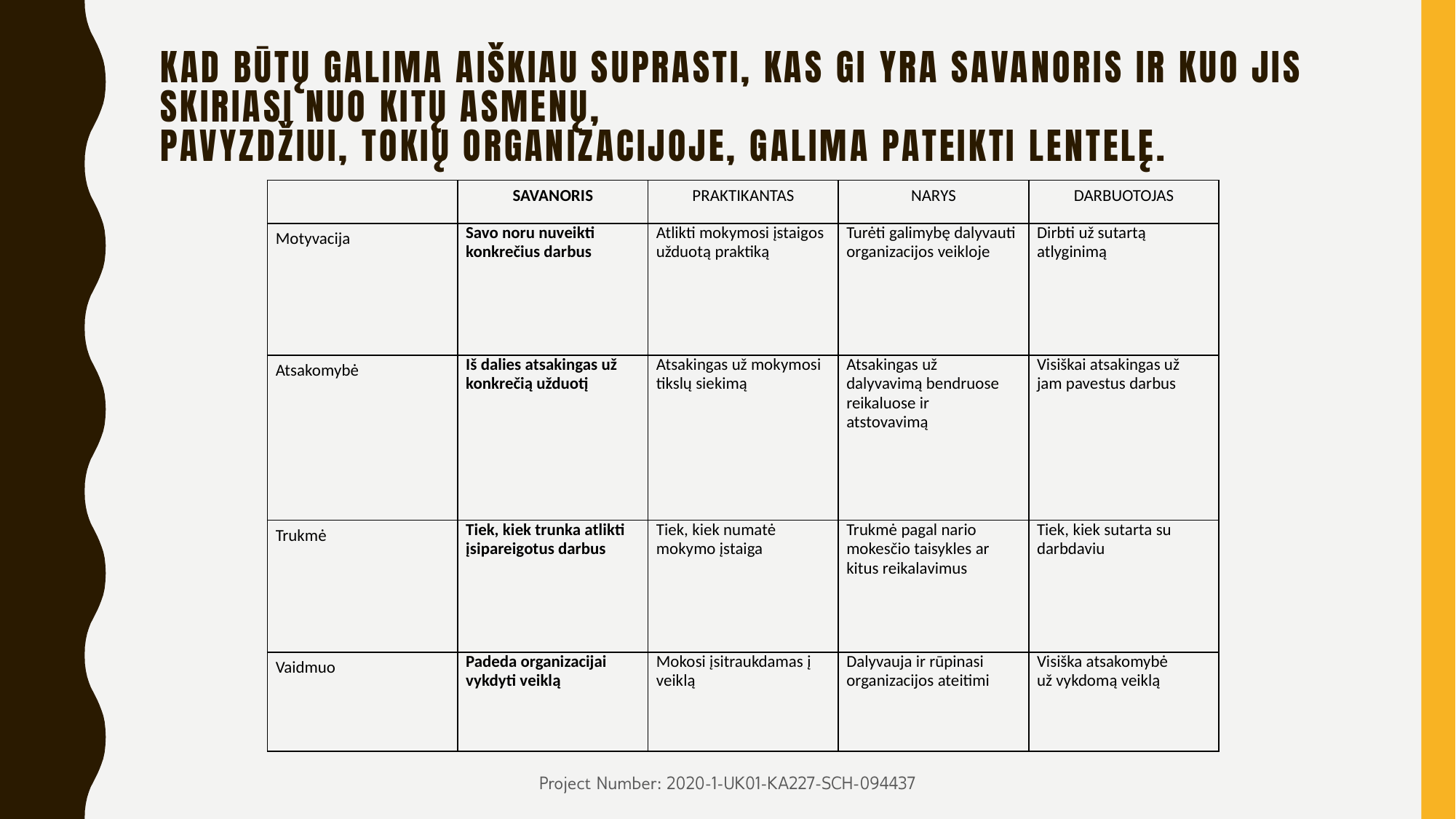

# Kad būtų galima aiškiau suprasti, kas gi yra savanoris ir kuo jis skiriasi nuo kitų asmenų, pavyzdžiui, tokių organizacijoje, galima pateikti lentelę.
|  | SAVANORIS | PRAKTIKANTAS | NARYS | DARBUOTOJAS |
| --- | --- | --- | --- | --- |
| Motyvacija | Savo noru nuveikti konkrečius darbus | Atlikti mokymosi įstaigos užduotą praktiką | Turėti galimybę dalyvauti organizacijos veikloje | Dirbti už sutartą atlyginimą |
| Atsakomybė | Iš dalies atsakingas už konkrečią užduotį | Atsakingas už mokymosi tikslų siekimą | Atsakingas už dalyvavimą bendruose reikaluose ir atstovavimą | Visiškai atsakingas už jam pavestus darbus |
| Trukmė | Tiek, kiek trunka atlikti įsipareigotus darbus | Tiek, kiek numatė mokymo įstaiga | Trukmė pagal nario mokesčio taisykles ar kitus reikalavimus | Tiek, kiek sutarta su darbdaviu |
| Vaidmuo | Padeda organizacijai vykdyti veiklą | Mokosi įsitraukdamas į veiklą | Dalyvauja ir rūpinasi organizacijos ateitimi | Visiška atsakomybė už vykdomą veiklą |
Project Number: 2020-1-UK01-KA227-SCH-094437